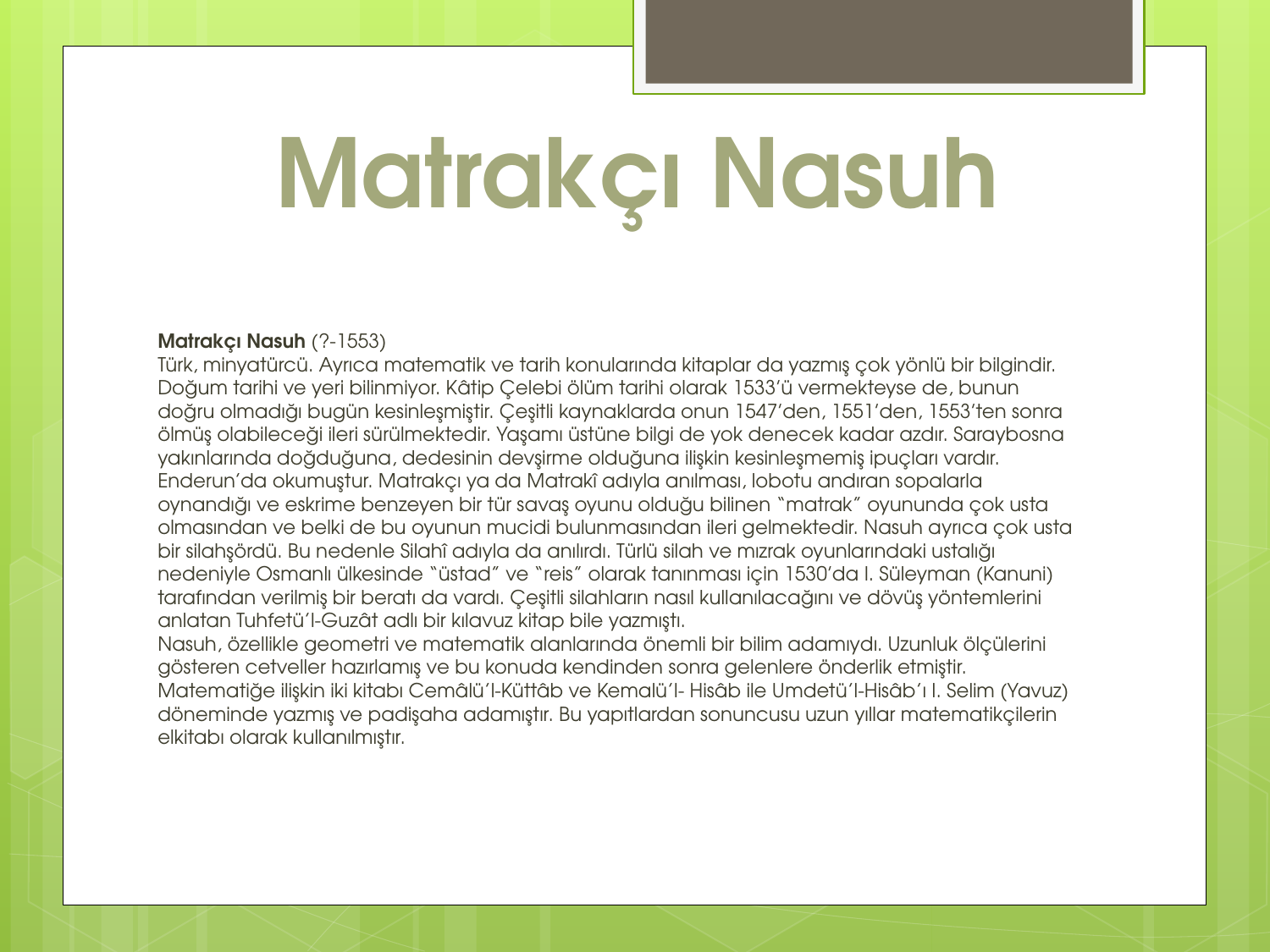

Matrakçı Nasuh
Matrakçı Nasuh (?-1553)
Türk, minyatürcü. Ayrıca matematik ve tarih konularında kitaplar da yazmış çok yönlü bir bilgindir. Doğum tarihi ve yeri bilinmiyor. Kâtip Çelebi ölüm tarihi olarak 1533′ü vermekteyse de, bunun doğru olmadığı bugün kesinleşmiştir. Çeşitli kaynaklarda onun 1547′den, 1551′den, 1553′ten sonra ölmüş olabileceği ileri sürülmektedir. Yaşamı üstüne bilgi de yok denecek kadar azdır. Saraybosna yakınlarında doğduğuna, dedesinin devşirme olduğuna ilişkin kesinleşmemiş ipuçları vardır.
Enderun’da okumuştur. Matrakçı ya da Matrakî adıyla anılması, lobotu andıran sopalarla oynandığı ve eskrime benzeyen bir tür savaş oyunu olduğu bilinen “matrak” oyununda çok usta olmasından ve belki de bu oyunun mucidi bulunmasından ileri gelmektedir. Nasuh ayrıca çok usta bir silahşördü. Bu nedenle Silahî adıyla da anılırdı. Türlü silah ve mızrak oyunlarındaki ustalığı nedeniyle Osmanlı ülkesinde “üstad” ve “reis” olarak tanınması için 1530′da I. Süleyman (Kanuni) tarafından verilmiş bir beratı da vardı. Çeşitli silahların nasıl kullanılacağını ve dövüş yöntemlerini anlatan Tuhfetü’l-Guzât adlı bir kılavuz kitap bile yazmıştı.
Nasuh, özellikle geometri ve matematik alanlarında önemli bir bilim adamıydı. Uzunluk ölçülerini gösteren cetveller hazırlamış ve bu konuda kendinden sonra gelenlere önderlik etmiştir. Matematiğe ilişkin iki kitabı Cemâlü’l-Küttâb ve Kemalü’l- Hisâb ile Umdetü’l-Hisâb’ı I. Selim (Yavuz) döneminde yazmış ve padişaha adamıştır. Bu yapıtlardan sonuncusu uzun yıllar matematikçilerin elkitabı olarak kullanılmıştır.